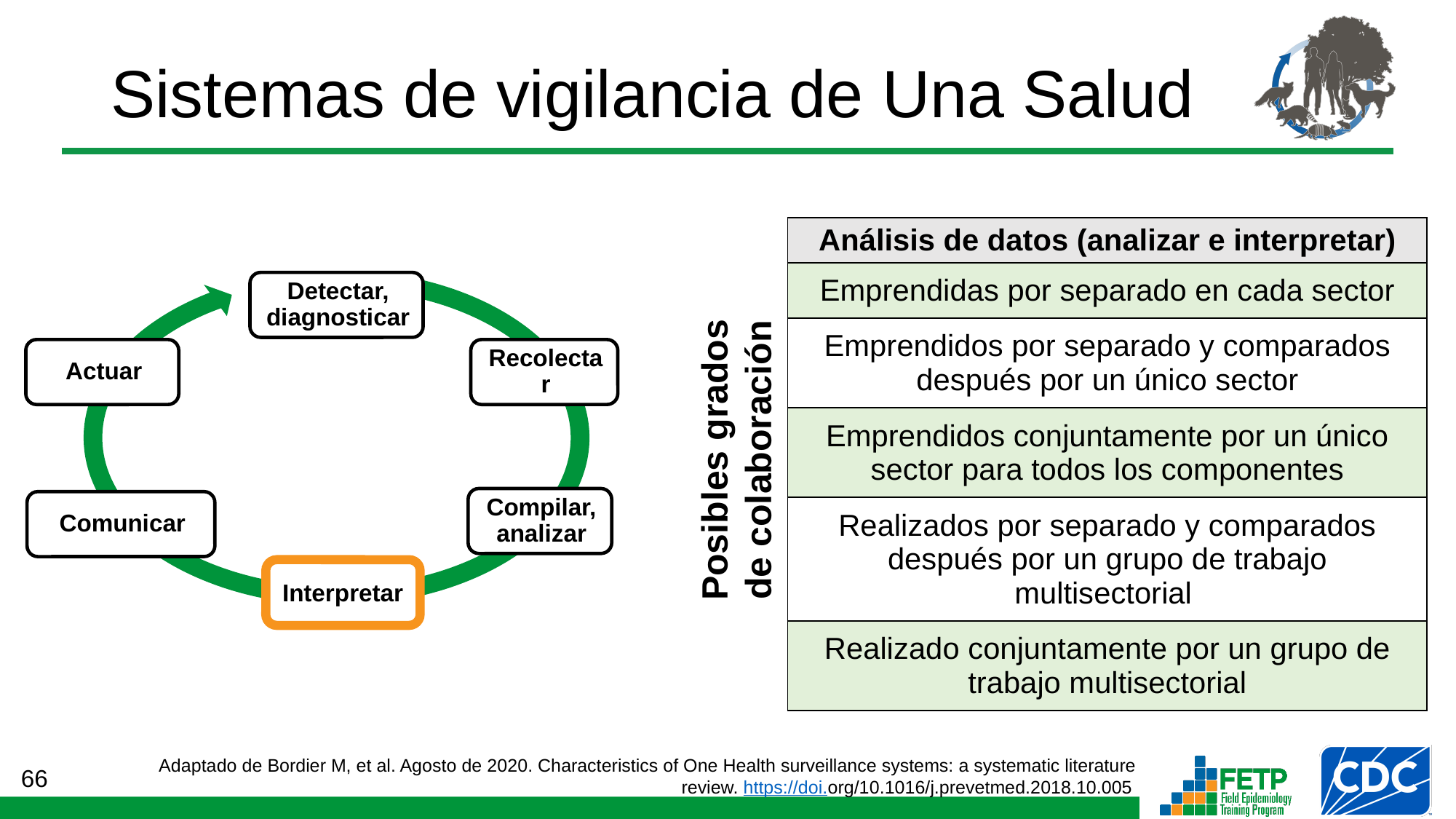

# Sistemas de vigilancia de Una Salud
| Análisis de datos (analizar e interpretar) |
| --- |
| Emprendidas por separado en cada sector |
| Emprendidos por separado y comparados después por un único sector |
| Emprendidos conjuntamente por un único sector para todos los componentes |
| Realizados por separado y comparados después por un grupo de trabajo multisectorial |
| Realizado conjuntamente por un grupo de trabajo multisectorial |
Detectar, diagnosticar
Recolectar
Compilar, analizar
Interpretar
Comunicar
Actuar
Posibles grados de colaboración

Adaptado de Bordier M, et al. Agosto de 2020. Characteristics of One Health surveillance systems: a systematic literature review. https://doi.org/10.1016/j.prevetmed.2018.10.005